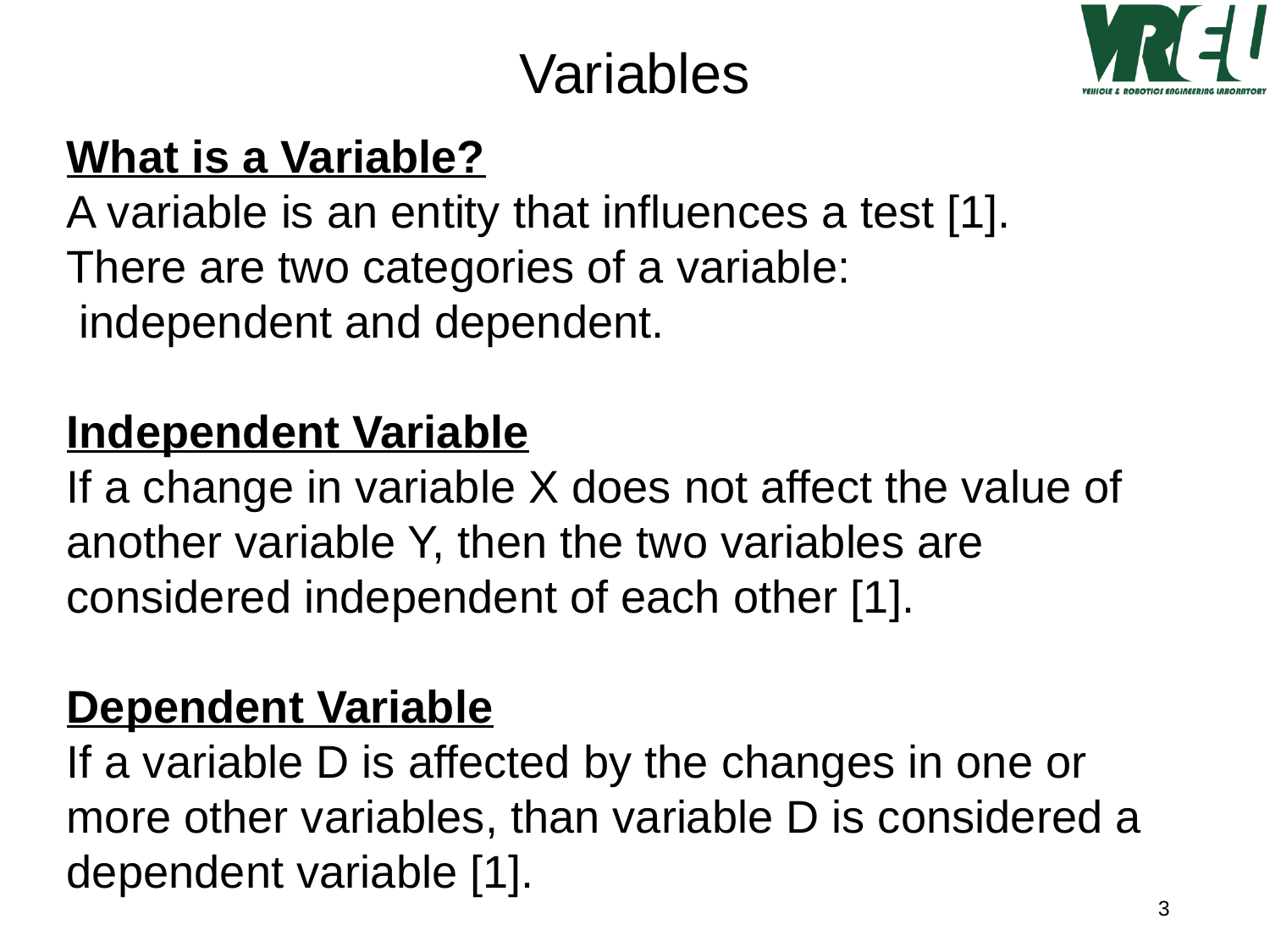

Variables
What is a Variable?
A variable is an entity that influences a test [1].
There are two categories of a variable:
 independent and dependent.

Independent Variable
If a change in variable X does not affect the value of another variable Y, then the two variables are considered independent of each other [1].

Dependent Variable
If a variable D is affected by the changes in one or more other variables, than variable D is considered a dependent variable [1].

3